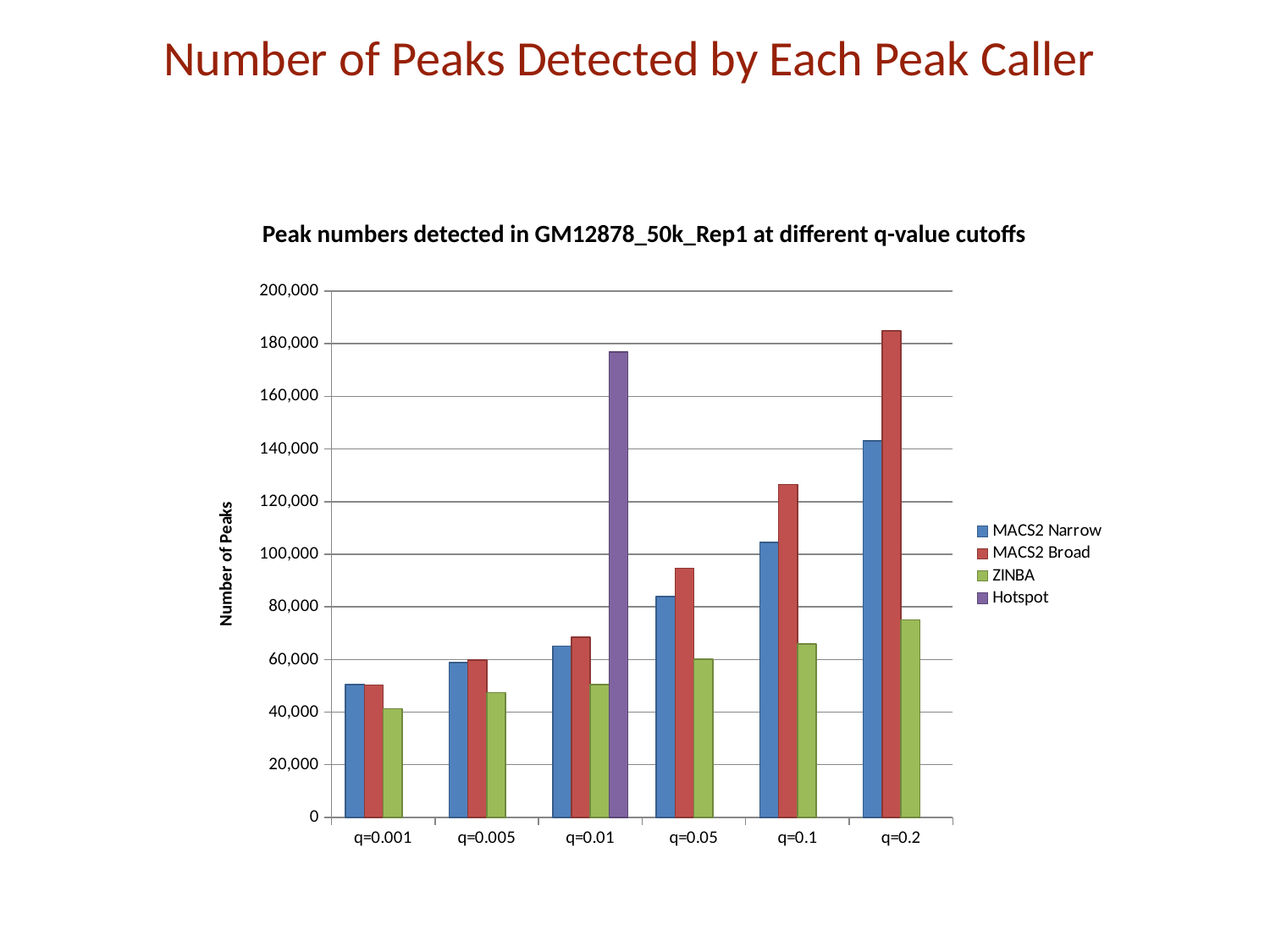

Number of Peaks Detected by Each Peak Caller
Peak numbers detected in GM12878_50k_Rep1 at different q-value cutoffs

### Chart

| Category |  |  |  |  |
|---|---|---|---|---|
| q=0.001 | 50448.0 | 50233.0 | 41308.0 | None |
| q=0.005 | 58771.0 | 59785.0 | 47388.0 | None |
| q=0.01 | 65160.0 | 68415.0 | 50464.0 | 176930.0 |
| q=0.05 | 83962.0 | 94640.0 | 60089.0 | None |
| q=0.1 | 104466.0 | 126568.0 | 65872.0 | None |
| q=0.2 | 143111.0 | 184894.0 | 75007.0 | None |